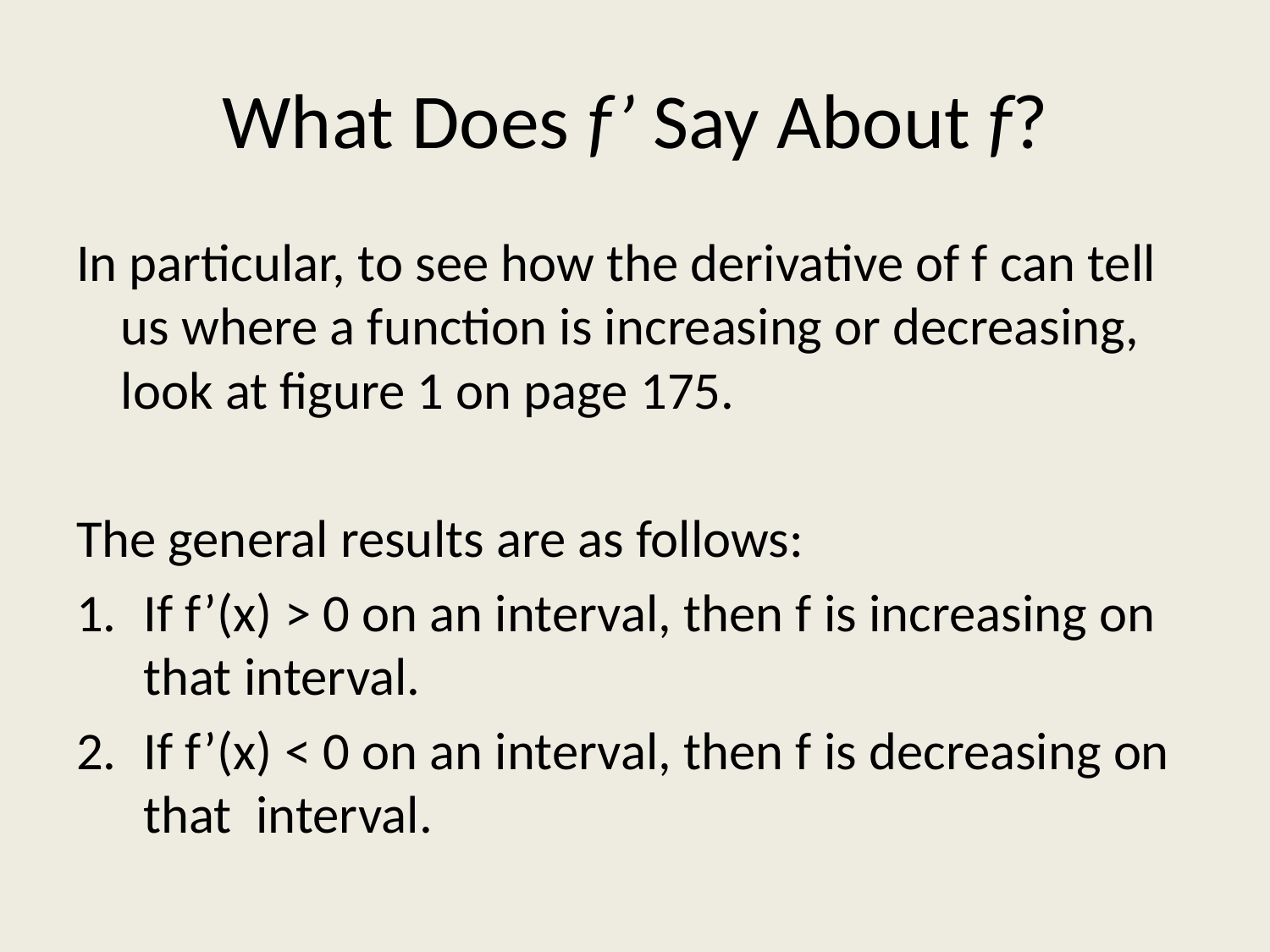

# What Does f’ Say About f?
In particular, to see how the derivative of f can tell us where a function is increasing or decreasing, look at figure 1 on page 175.

The general results are as follows:
If f’(x) > 0 on an interval, then f is increasing on that interval.
If f’(x) < 0 on an interval, then f is decreasing on that  interval.